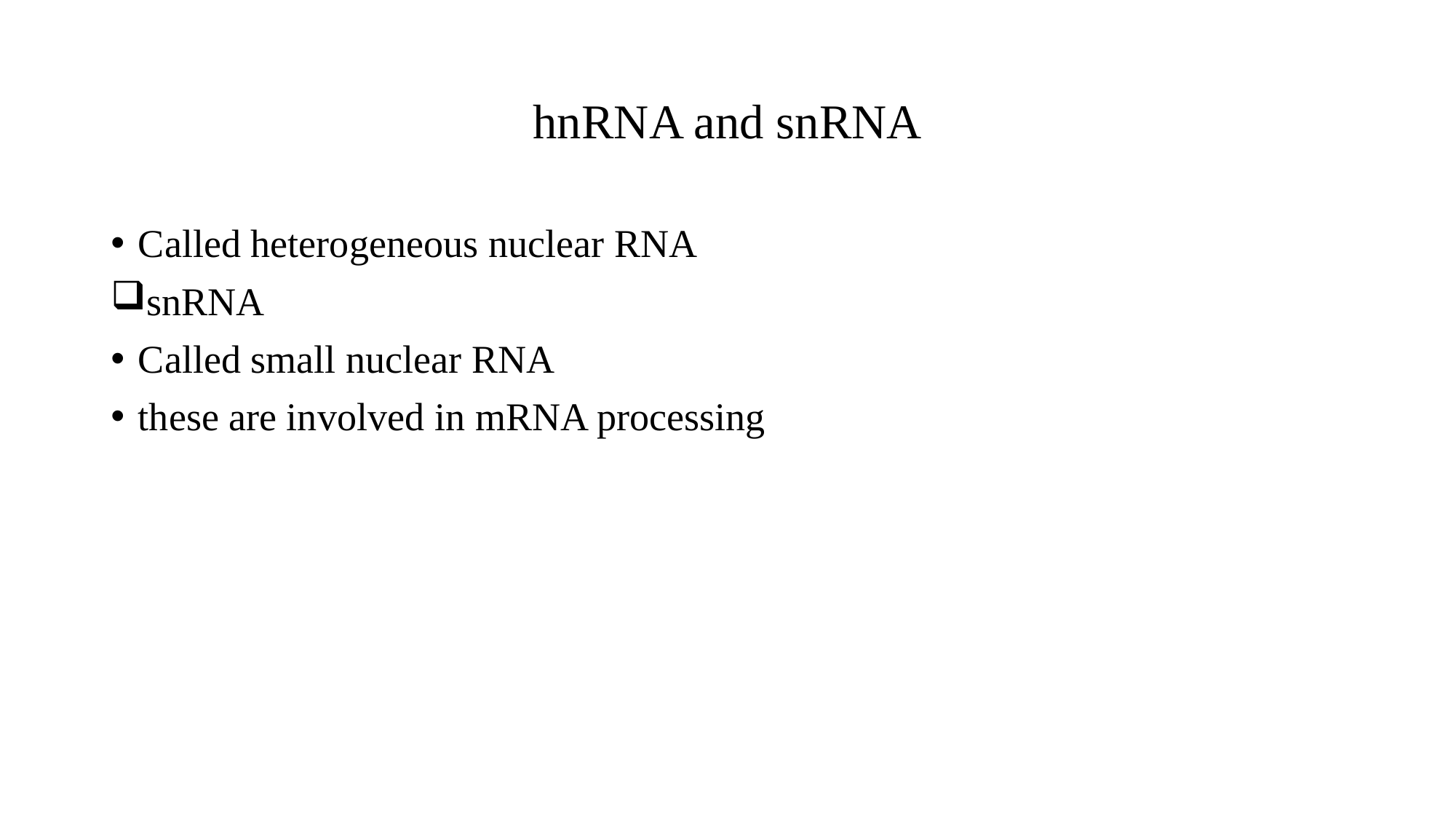

# hnRNA and snRNA
Called heterogeneous nuclear RNA
snRNA
Called small nuclear RNA
these are involved in mRNA processing